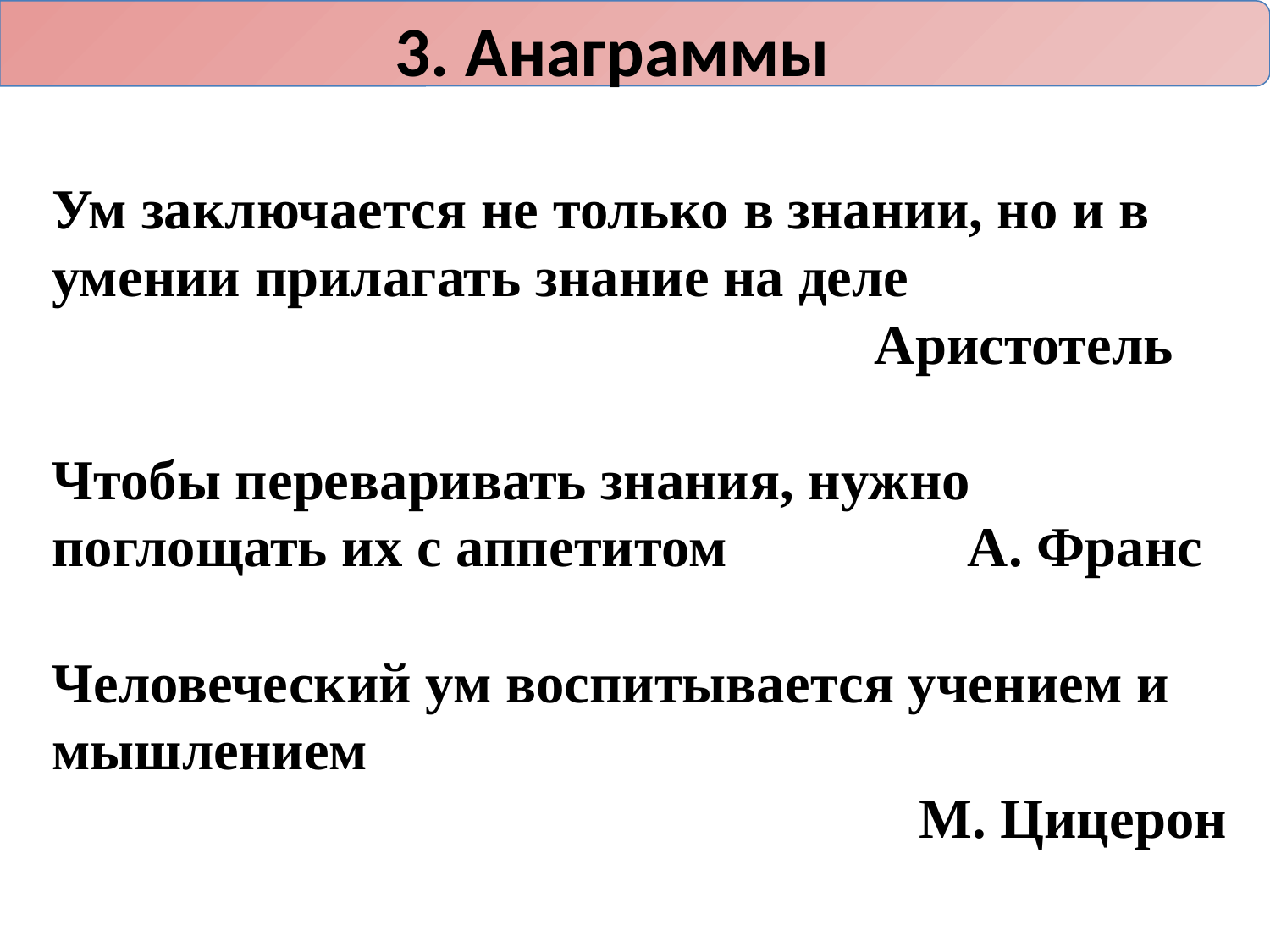

3. Анаграммы

Ум заключается не только в знании, но и в умении прилагать знание на деле
                                                          Аристотель

Чтобы переваривать знания, нужно поглощать их с аппетитом                 А. Франс

Человеческий ум воспитывается учением и мышлением
М. Цицерон